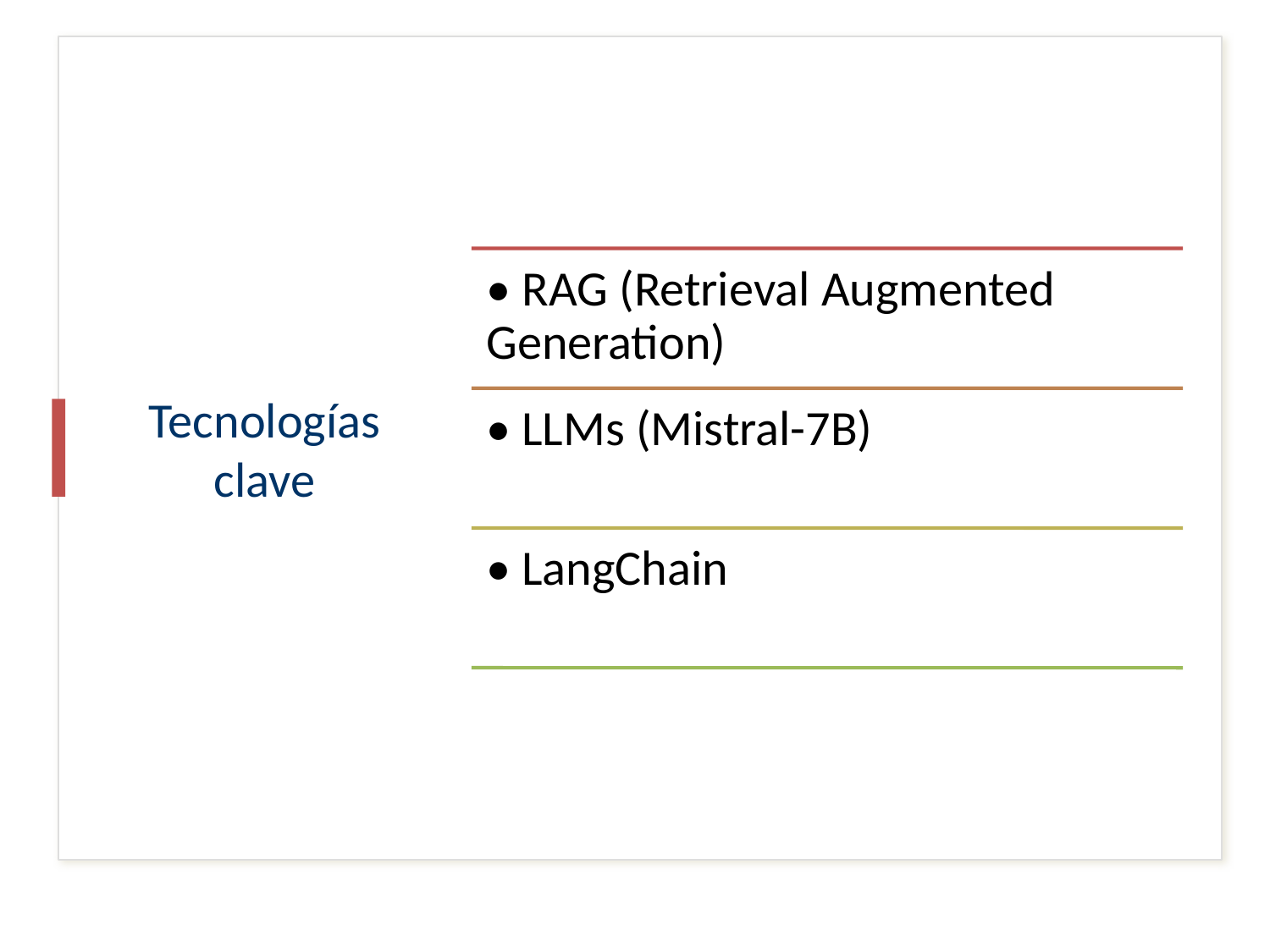

# Tecnologías clave
• RAG (Retrieval Augmented Generation)
• LLMs (Mistral-7B)
• LangChain